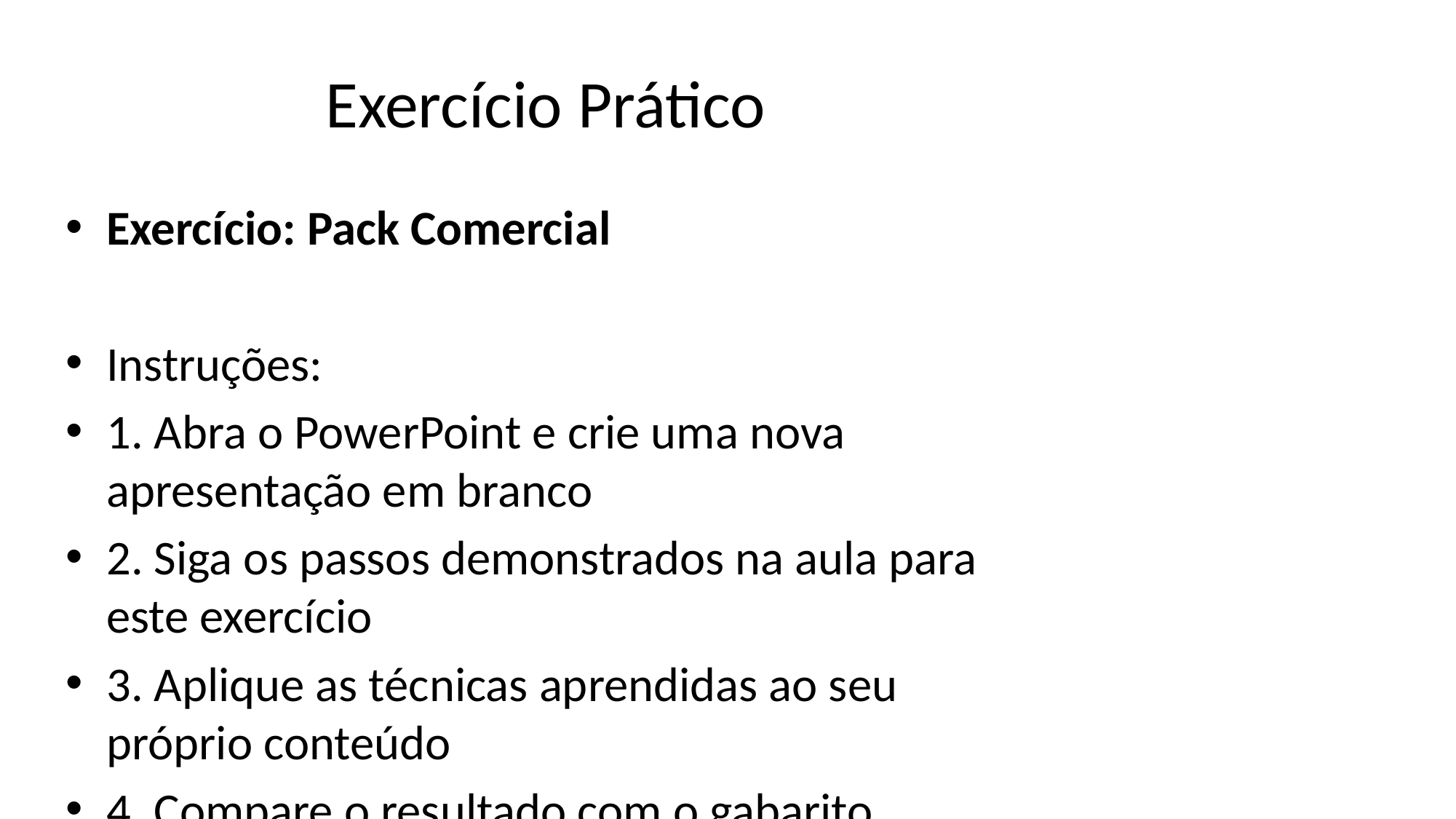

# Exercício Prático
Exercício: Pack Comercial

Instruções:
1. Abra o PowerPoint e crie uma nova apresentação em branco
2. Siga os passos demonstrados na aula para este exercício
3. Aplique as técnicas aprendidas ao seu próprio conteúdo
4. Compare o resultado com o gabarito fornecido

Critérios de avaliação:
- Formatação correta conforme demonstrado
- Uso adequado das ferramentas ensinadas
- Resultado visual profissional e limpo